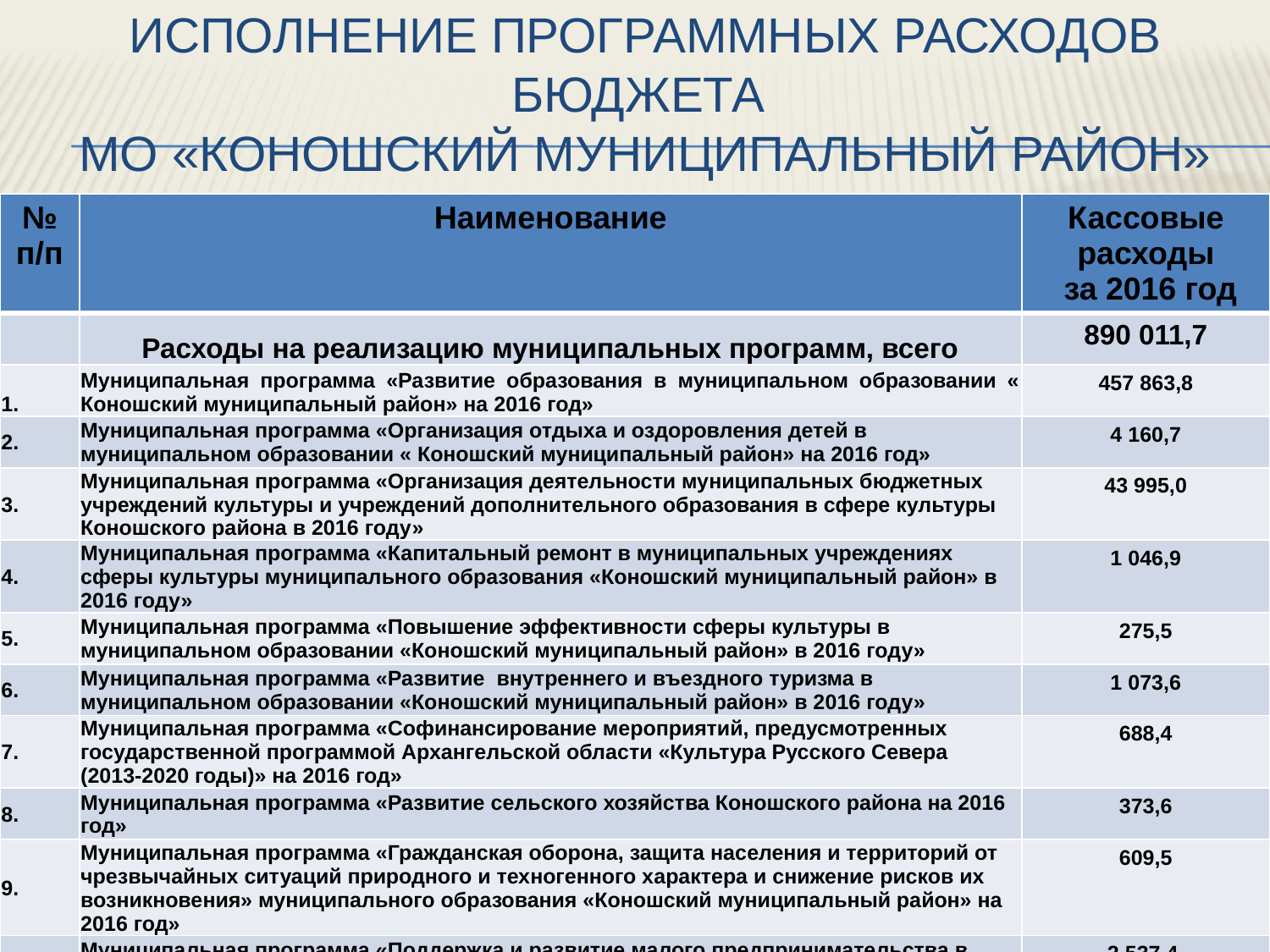

# ИСПОЛНЕНИЕ ПРОГРАММНЫХ РАСХОДОВ БЮДЖЕТА МО «КОНОШСКИЙ МУНИЦИПАЛЬНЫЙ РАЙОН»
| №п/п | Наименование | Кассовые расходы за 2016 год |
| --- | --- | --- |
|  | Расходы на реализацию муниципальных программ, всего | 890 011,7 |
| 1. | Муниципальная программа «Развитие образования в муниципальном образовании « Коношский муниципальный район» на 2016 год» | 457 863,8 |
| 2. | Муниципальная программа «Организация отдыха и оздоровления детей в муниципальном образовании « Коношский муниципальный район» на 2016 год» | 4 160,7 |
| 3. | Муниципальная программа «Организация деятельности муниципальных бюджетных учреждений культуры и учреждений дополнительного образования в сфере культуры Коношского района в 2016 году» | 43 995,0 |
| 4. | Муниципальная программа «Капитальный ремонт в муниципальных учреждениях сферы культуры муниципального образования «Коношский муниципальный район» в 2016 году» | 1 046,9 |
| 5. | Муниципальная программа «Повышение эффективности сферы культуры в муниципальном образовании «Коношский муниципальный район» в 2016 году» | 275,5 |
| 6. | Муниципальная программа «Развитие внутреннего и въездного туризма в муниципальном образовании «Коношский муниципальный район» в 2016 году» | 1 073,6 |
| 7. | Муниципальная программа «Софинансирование мероприятий, предусмотренных государственной программой Архангельской области «Культура Русского Севера (2013-2020 годы)» на 2016 год» | 688,4 |
| 8. | Муниципальная программа «Развитие сельского хозяйства Коношского района на 2016 год» | 373,6 |
| 9. | Муниципальная программа «Гражданская оборона, защита населения и территорий от чрезвычайных ситуаций природного и техногенного характера и снижение рисков их возникновения» муниципального образования «Коношский муниципальный район» на 2016 год» | 609,5 |
| 10. | Муниципальная программа «Поддержка и развитие малого предпринимательства в муниципальном образовании «Коношский муниципальный район» на 2016 год» | 2 537,4 |
| 11. | Муниципальная программа «Обеспечение регулярных пассажирских перевозок на территории муниципального образования «Коношский муниципальный район» на 2016 год» | 428,5 |
| 12. | Муниципальная программа «Развитие территориального общественного самоуправления в муниципальном образовании «Коношский муниципальный район» на 2016 год» | 873,5 |
| 13. | Муниципальная программа «Разработка генеральных планов и правил землепользования и застройки сельских поселений в 2016 году» | 229,0 |
| 14. | Муниципальная программа «Устойчивое развитие сельских территорий Коношского района на 2016 год» | 6 155,7 |
| 15. | Муниципальная программа «Энергосбережение и повышение энергетической эффективности МО «Коношский муниципальный район» на 2014-2020 годы» | 100,0 |
| 16. | Муниципальная программа «Проведение мероприятий по энергосбережению и повышению энергетической эффективности в администрации муниципального образования «Коношский муниципальный район» на 2016 год | 49,5 |
| 17. | Муниципальная программа «Развитие жилищно-коммунального хозяйства муниципального образования «Коношский муниципальный район» на 2016 год» | 2 412,2 |
| 18. | Муниципальная программа «Строительство средней общеобразовательной школы с эстетическим уклоном на 240 мест в п.Ерцево Коношского района на 2016-2017 годы» | 56,2 |
| 19. | Муниципальная программа «Строительство физкультурно-оздоровительного комплекса в п. Коноша в 2016 году» | 0,00 |
| 20. | Муниципальная программа «Совершенствование и развитие муниципальной службы в администрации муниципального образования «Коношский муниципальный район» на 2016 год» | 25,9 |
| 21. | Муниципальная программа «Повышение безопасности дорожного движения в муниципальном образовании «Коношский муниципальный район» на 2016 год» | 99,0 |
| 22. | Муниципальная программа «Дом для молодой семьи в муниципальном образовании «Коношский муниципальный район» на 2016 год" | 619,0 |
| 23. | Муниципальная программа «Предоставление земельных участков многодетным гражданам на территории Коношского района в 2016 году» | 0,00 |
| 24. | Муниципальная программа «Профилактика безнадзорности и правонарушений несовершеннолетних на территории муниципального образования «Коношский муниципальный район» на 2016 год» | 40,0 |
| 25. | Муниципальная программа «Развитие массовой физической культуры и спорта в Коношском районе на 2016 год» | 220,0 |
| 26. | Муниципальная программа «Территория молодежи - территория развития Коношского района на 2016 год» | 180,0 |
| 27. | Муниципальная программа «Развитие архивного дела в муниципальном образовании «Коношский муниципальный район» на 2016 год» | 51,0 |
| 28. | Муниципальная программа МО «Коношский муниципальный район» «Управление муниципальными финансами и муниципальным долгом на 2016 год » | 28 745,4 |
| 29. | Муниципальная программа «Социализация детей-сирот и детей, оставшихся без попечения родителей, на 2016 год» | 5 335,9 |
| 30. | Муниципальная программа муниципального образования «Коношский муниципальный район» «Доступная среда» на 2016 год | 79,0 |
| 31. | Муниципальная программа«Обеспечение мероприятий по переселению граждан из аварийного жилищного фонда на территории муниципального образования «Коношский муниципальный район» на 2014-2017 годы» | 331 531,9 |
| 32. | Муниципальная программа«Трудовая молодежь Коношского района на 2016 год» | 155,6 |
| 33. | Муниципальная программа «Развитие садоводческих, огороднических и дачных некоммерческих объединений граждан на территории Коношского муниципального района на 2016-2017 годы» | 0,00 |